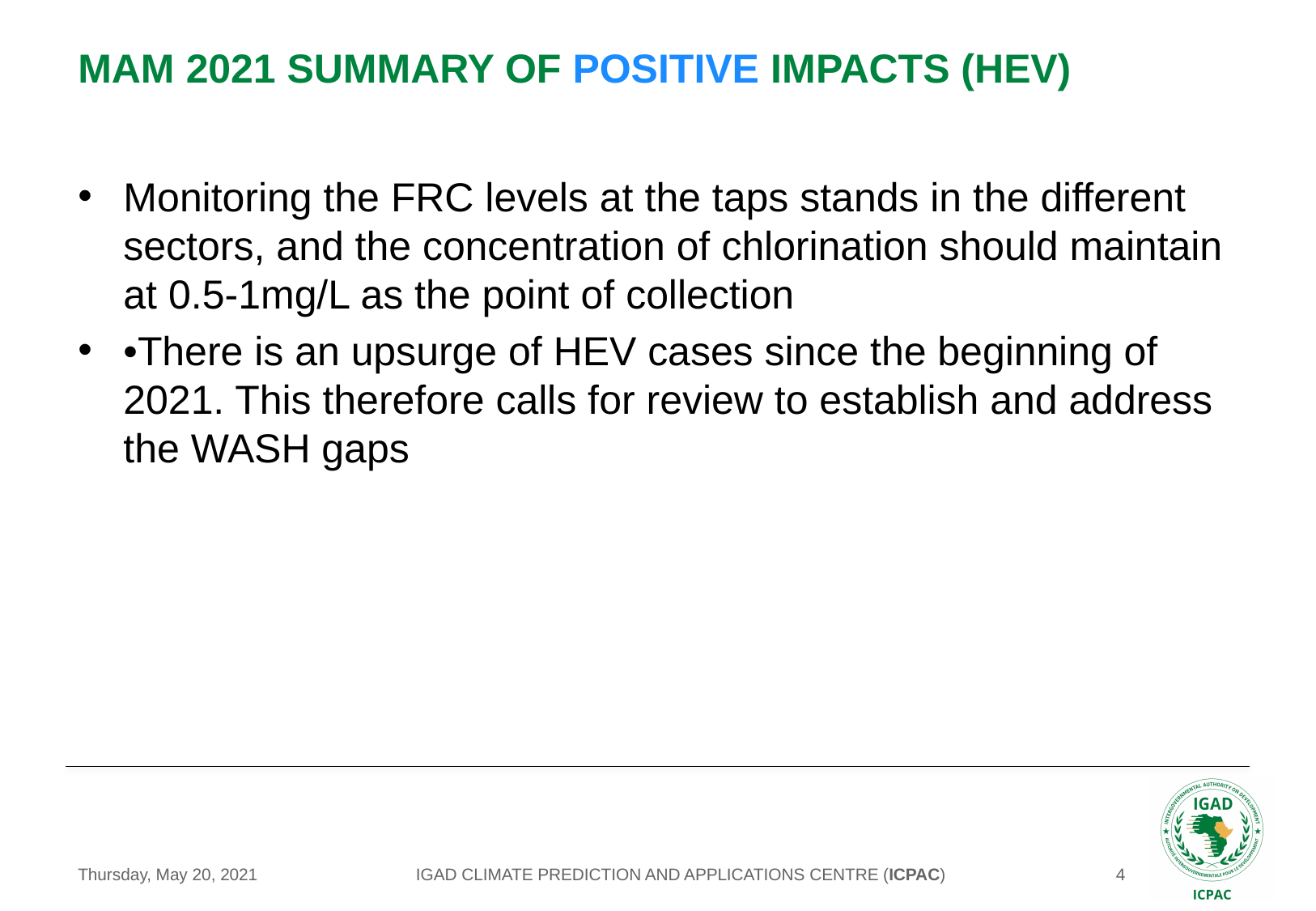

# MAM 2021 summary of positive IMPACTS (HEV)
Monitoring the FRC levels at the taps stands in the different sectors, and the concentration of chlorination should maintain at 0.5-1mg/L as the point of collection
•There is an upsurge of HEV cases since the beginning of 2021. This therefore calls for review to establish and address the WASH gaps
IGAD CLIMATE PREDICTION AND APPLICATIONS CENTRE (ICPAC)
Thursday, May 20, 2021
4